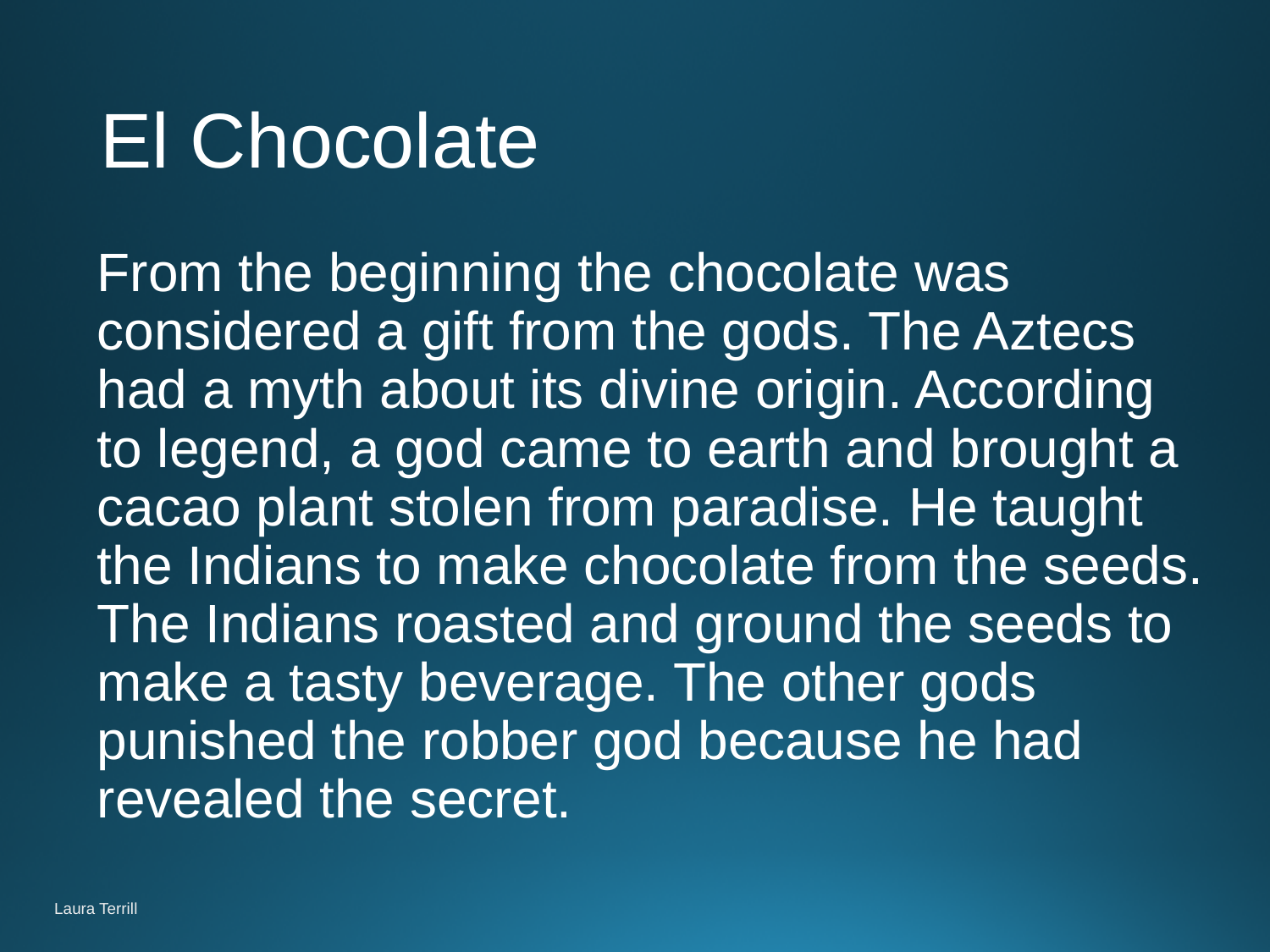

# El Chocolate
From the beginning the chocolate was considered a gift from the gods. The Aztecs had a myth about its divine origin. According to legend, a god came to earth and brought a cacao plant stolen from paradise. He taught the Indians to make chocolate from the seeds. The Indians roasted and ground the seeds to make a tasty beverage. The other gods punished the robber god because he had revealed the secret.
Laura Terrill